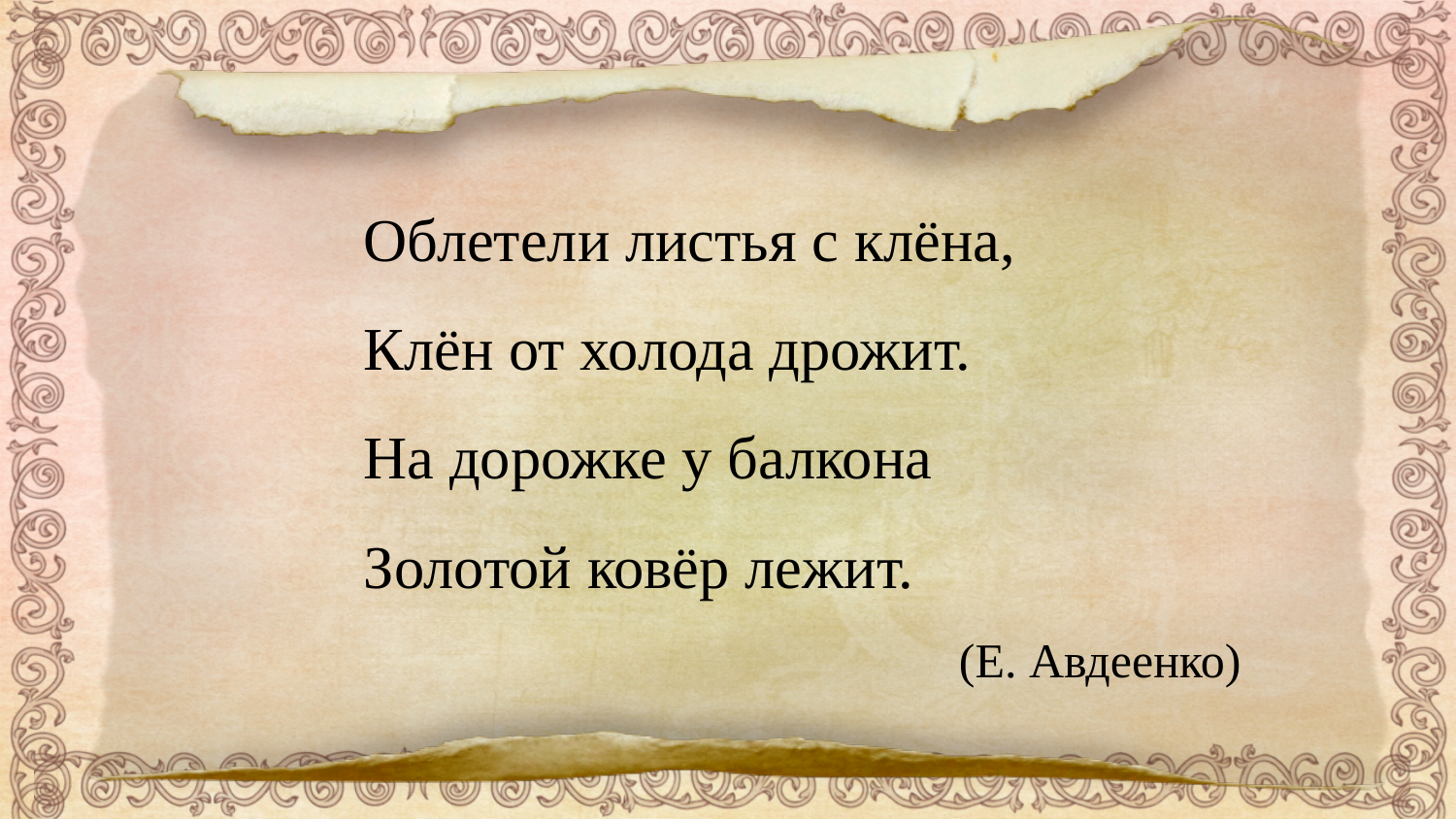

Облетели листья с клёна,
Клён от холода дрожит.
На дорожке у балкона
Золотой ковёр лежит.
(Е. Авдеенко)